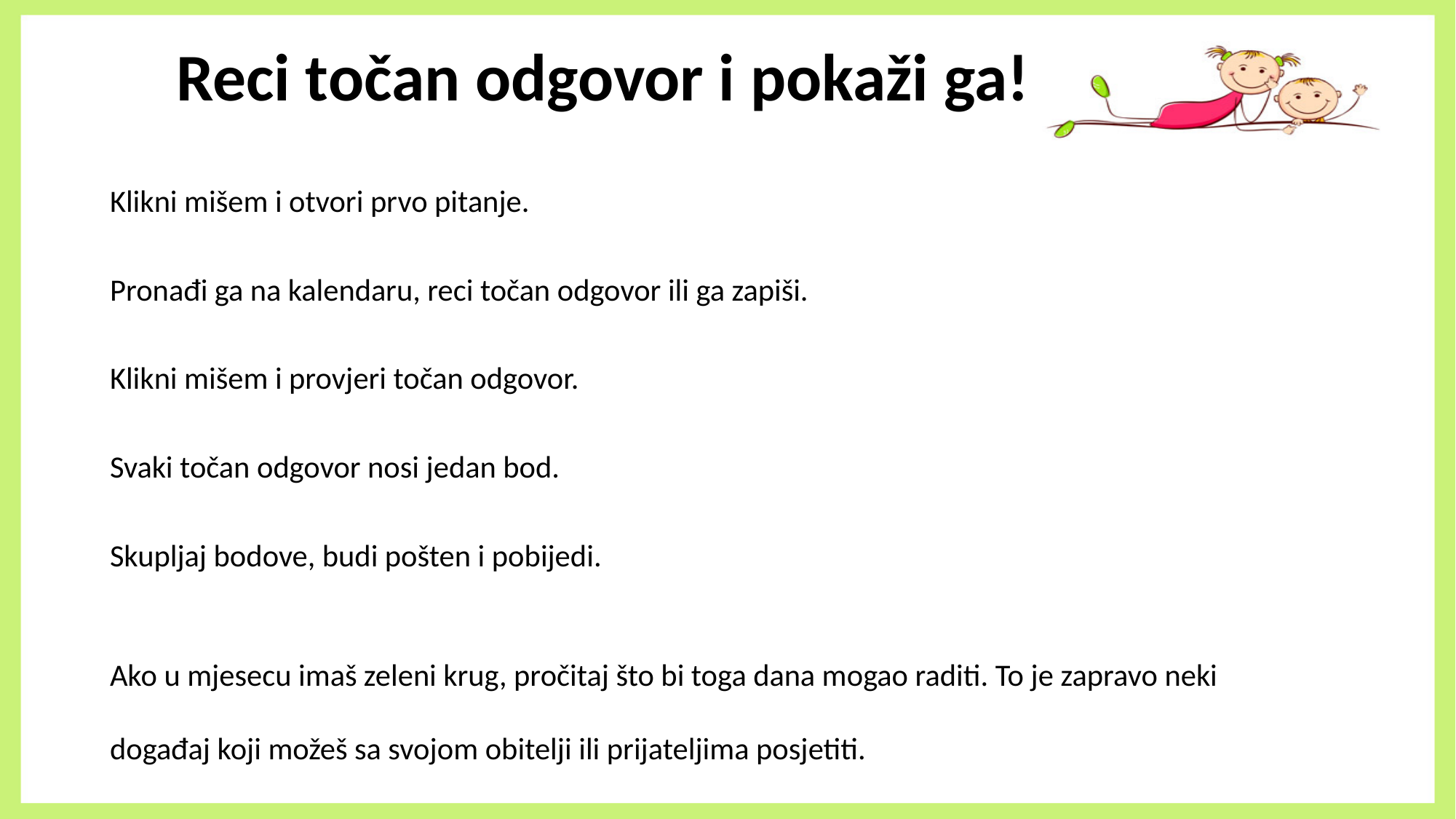

# Reci točan odgovor i pokaži ga!
Klikni mišem i otvori prvo pitanje.

Pronađi ga na kalendaru, reci točan odgovor ili ga zapiši.

Klikni mišem i provjeri točan odgovor.

Svaki točan odgovor nosi jedan bod.

Skupljaj bodove, budi pošten i pobijedi.

Ako u mjesecu imaš zeleni krug, pročitaj što bi toga dana mogao raditi. To je zapravo neki
događaj koji možeš sa svojom obitelji ili prijateljima posjetiti.